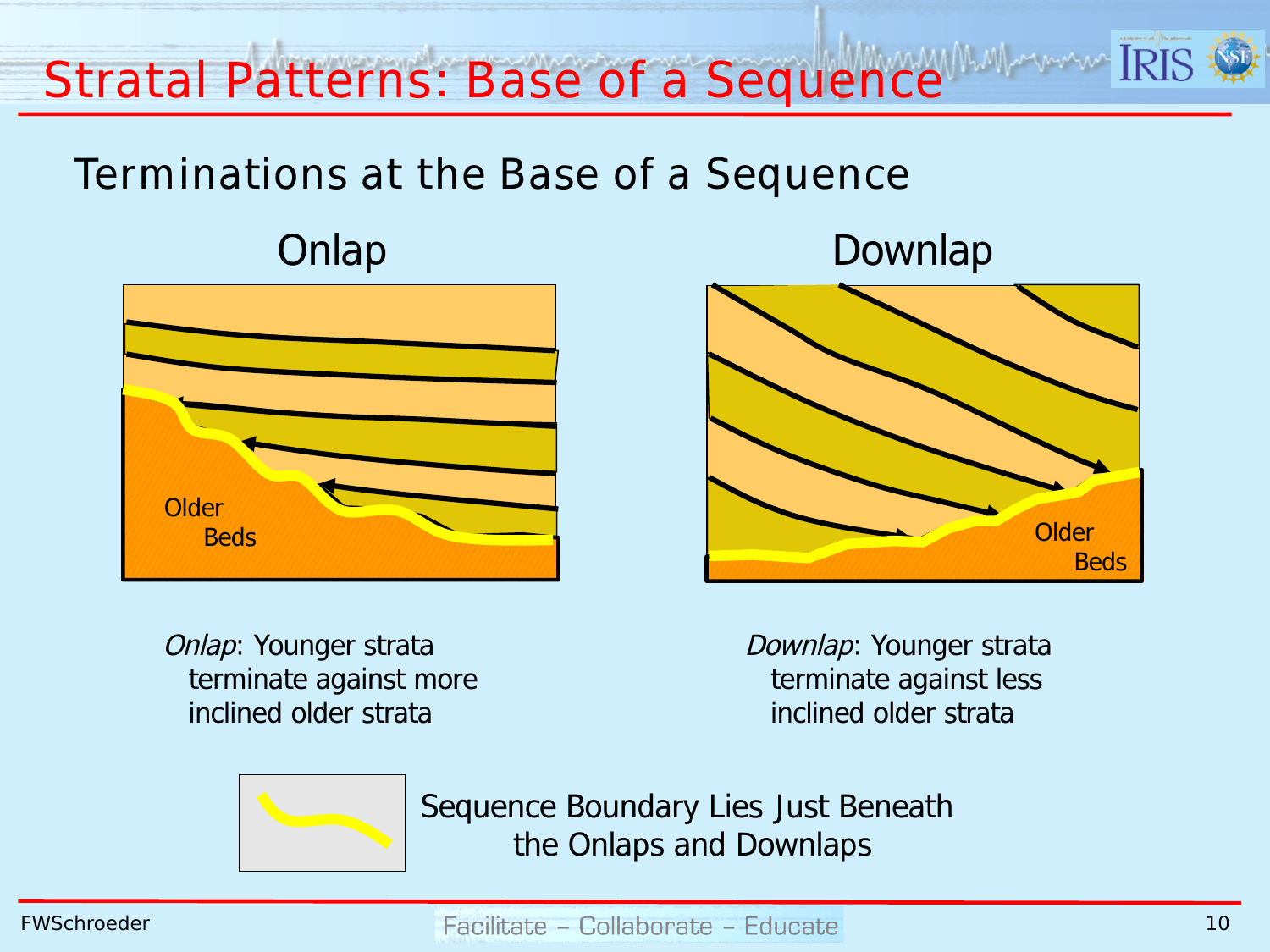

# Stratal Patterns: Base of a Sequence

Terminations at the Base of a Sequence
Onlap

Older
     Beds
Onlap: Younger strata
   terminate against more
   inclined older strata
Downlap

Older
     Beds
Downlap: Younger strata
   terminate against less
   inclined older strata

Sequence Boundary Lies Just Beneath
 the Onlaps and Downlaps